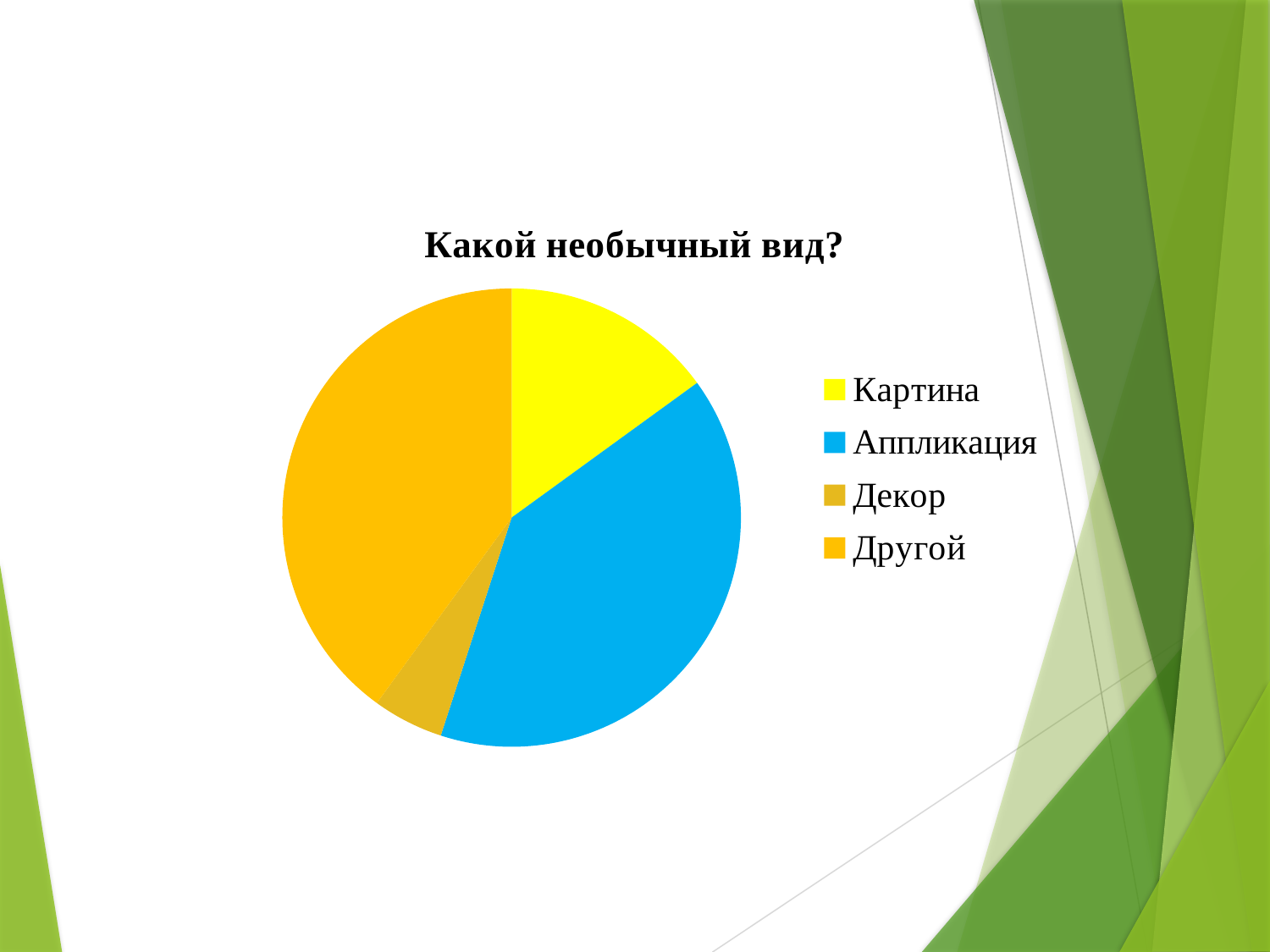

### Chart: Какой необычный вид?

| Category | Продажи |
|---|---|
| Картина | 15.0 |
| Аппликация | 40.0 |
| Декор  | 5.0 |
| Другой  | 40.0 |